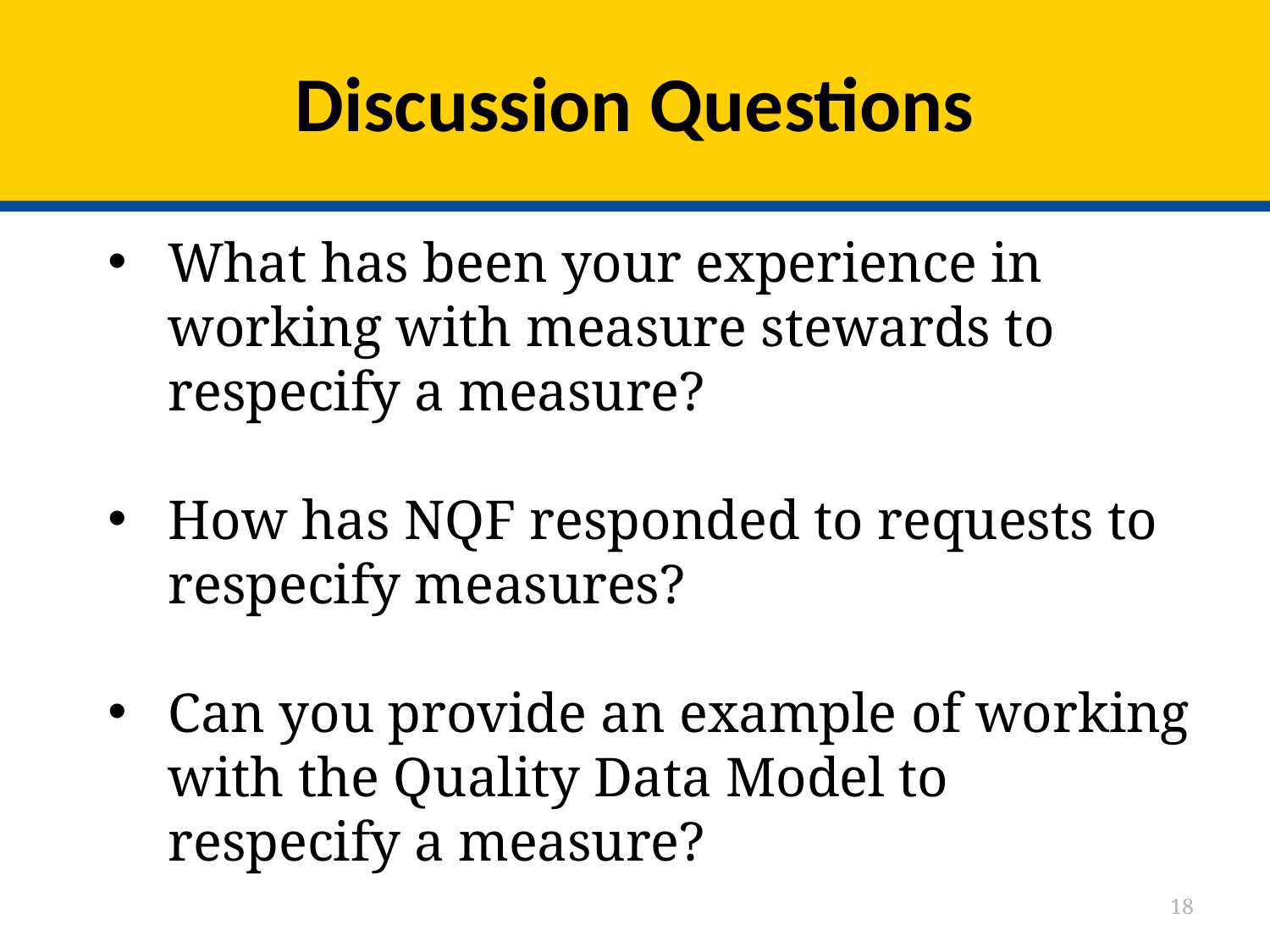

# Discussion Questions
What has been your experience in working with measure stewards to respecify a measure?

How has NQF responded to requests to respecify measures?

Can you provide an example of working with the Quality Data Model to respecify a measure?
18